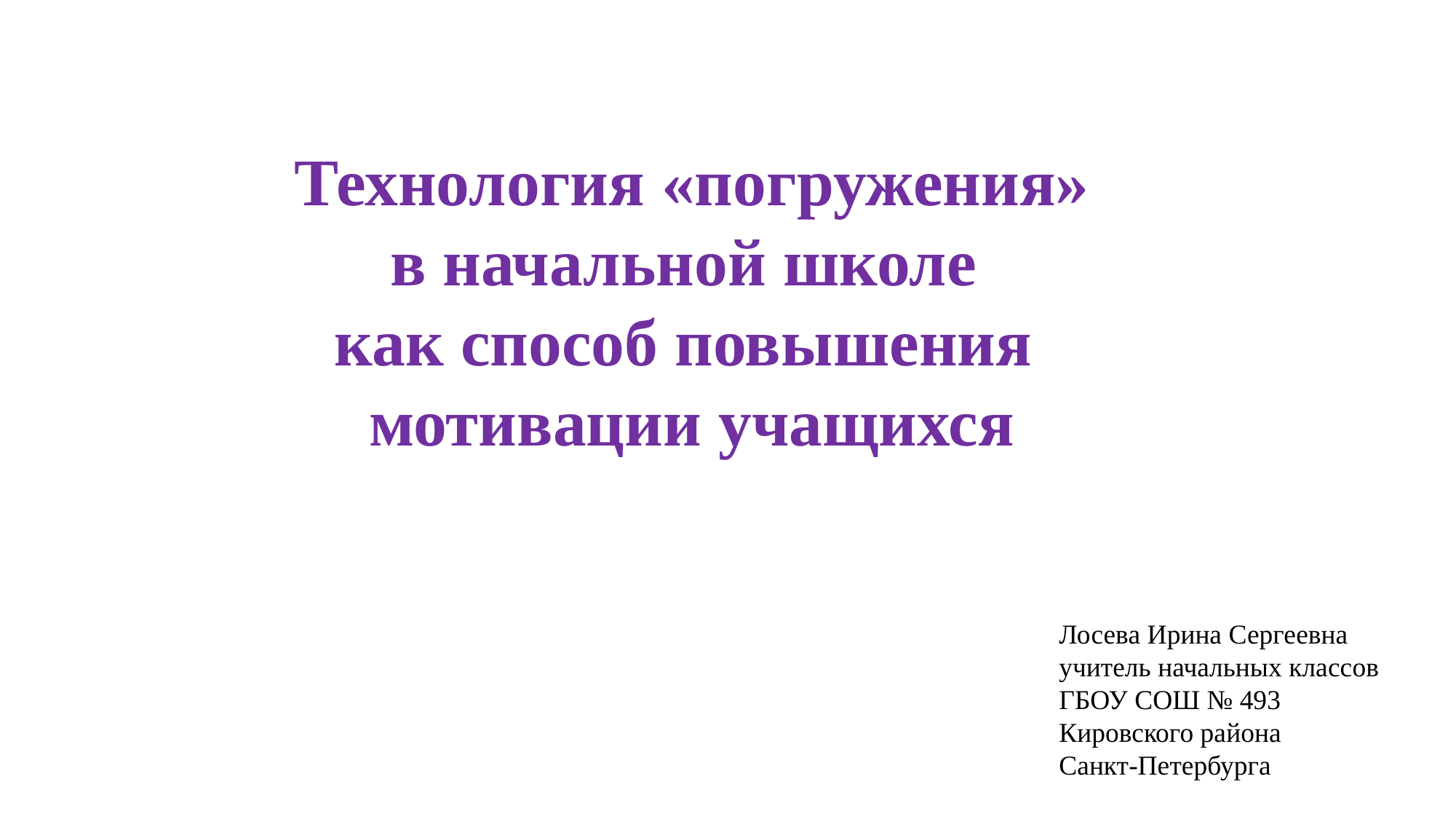

Технология «погружения»
в начальной школе
как способ повышения
мотивации учащихся
Лосева Ирина Сергеевна
учитель начальных классов
ГБОУ СОШ № 493
Кировского района
Санкт-Петербурга